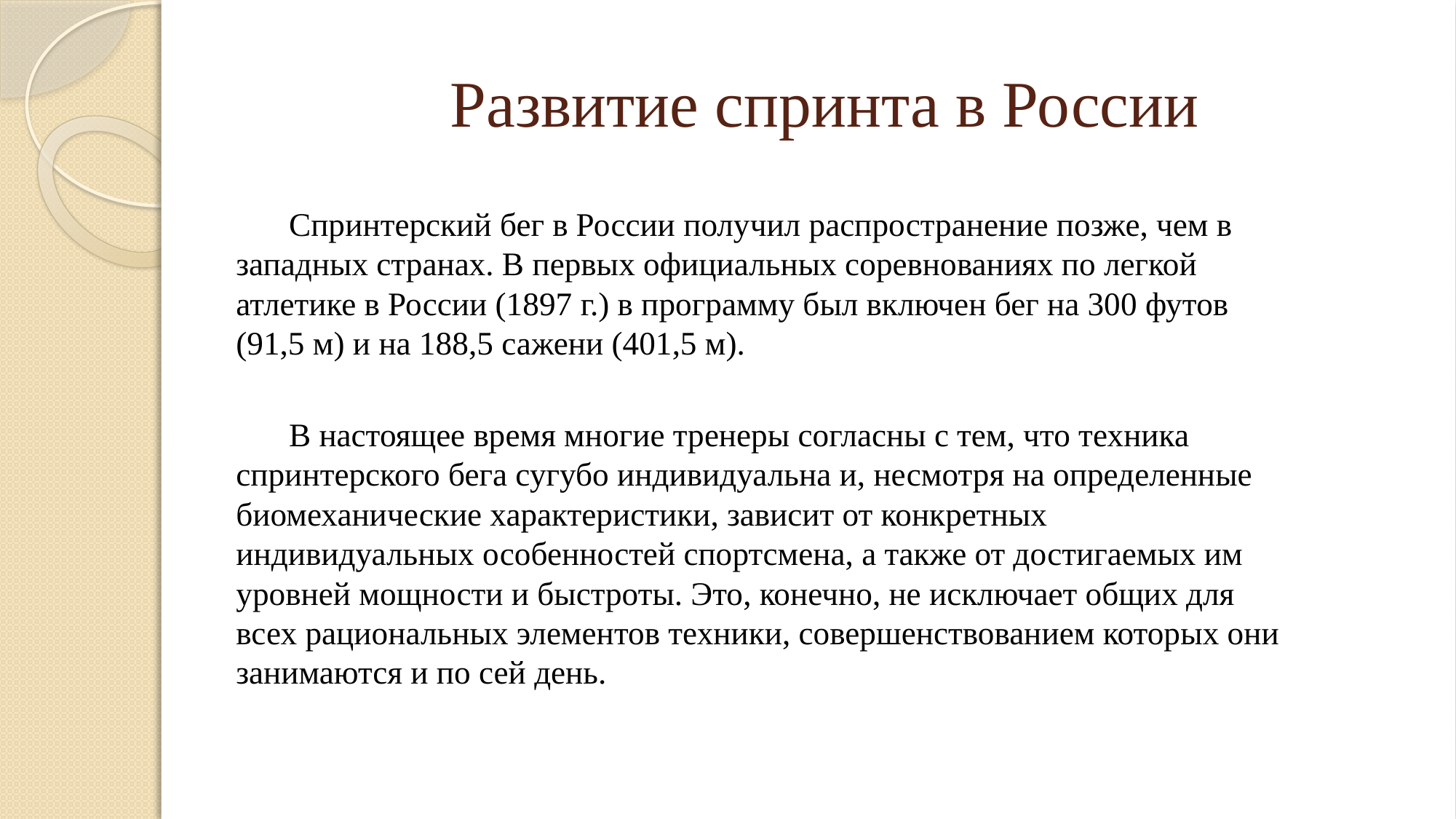

# Развитие спринта в России
Спринтерский бег в России получил распространение позже, чем в западных странах. В первых официальных соревнованиях по легкой атлетике в России (1897 г.) в программу был включен бег на 300 футов (91,5 м) и на 188,5 сажени (401,5 м).

В настоящее время многие тренеры согласны с тем, что техника спринтерского бега сугубо индивидуальна и, несмотря на определенные биомеханические характеристики, зависит от конкретных индивидуальных особенностей спортсмена, а также от достигаемых им уровней мощности и быстроты. Это, конечно, не исключает общих для всех рациональных элементов техники, совершенствованием которых они занимаются и по сей день.